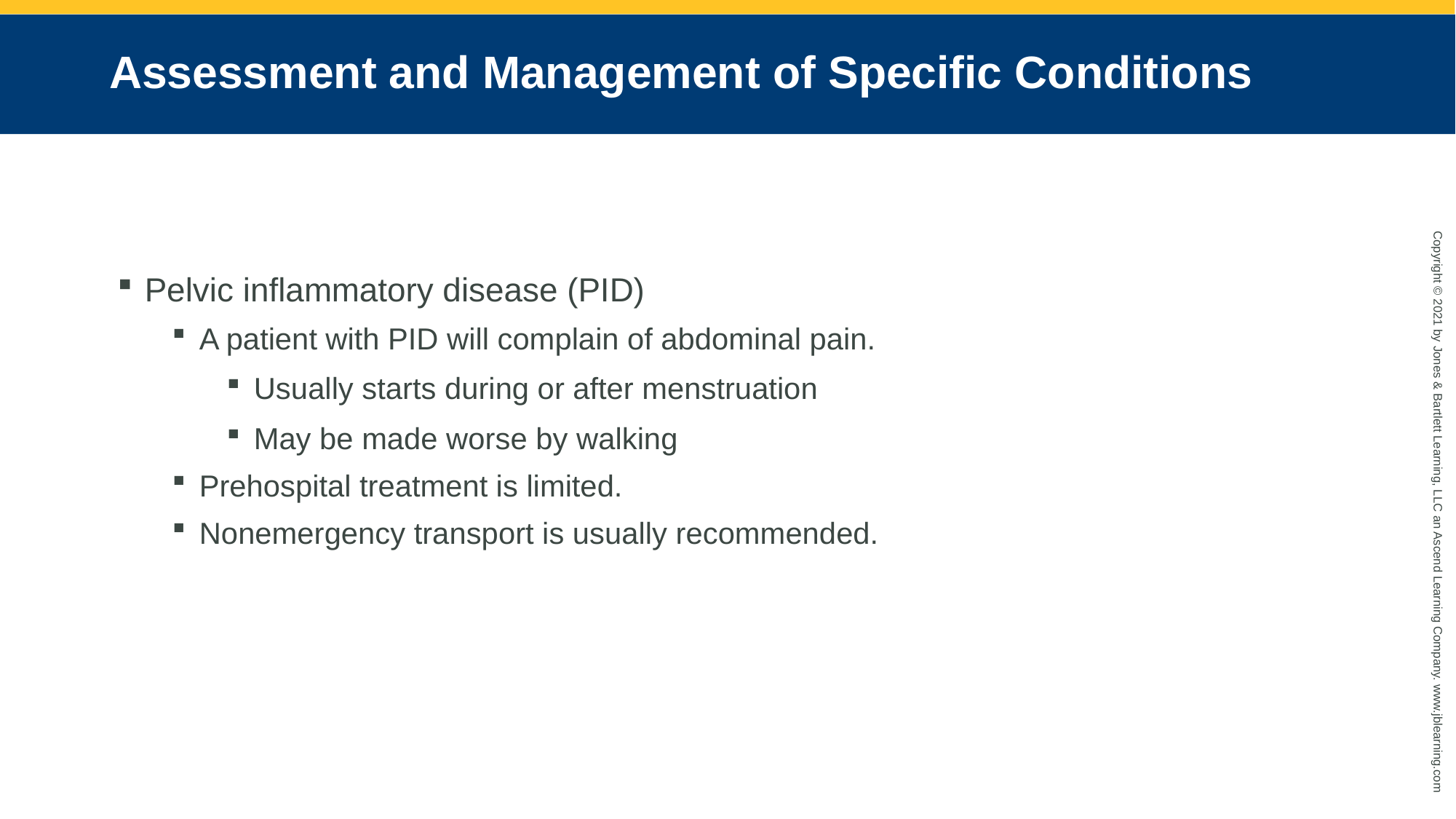

# Assessment and Management of Specific Conditions
Pelvic inflammatory disease (PID)
A patient with PID will complain of abdominal pain.
Usually starts during or after menstruation
May be made worse by walking
Prehospital treatment is limited.
Nonemergency transport is usually recommended.